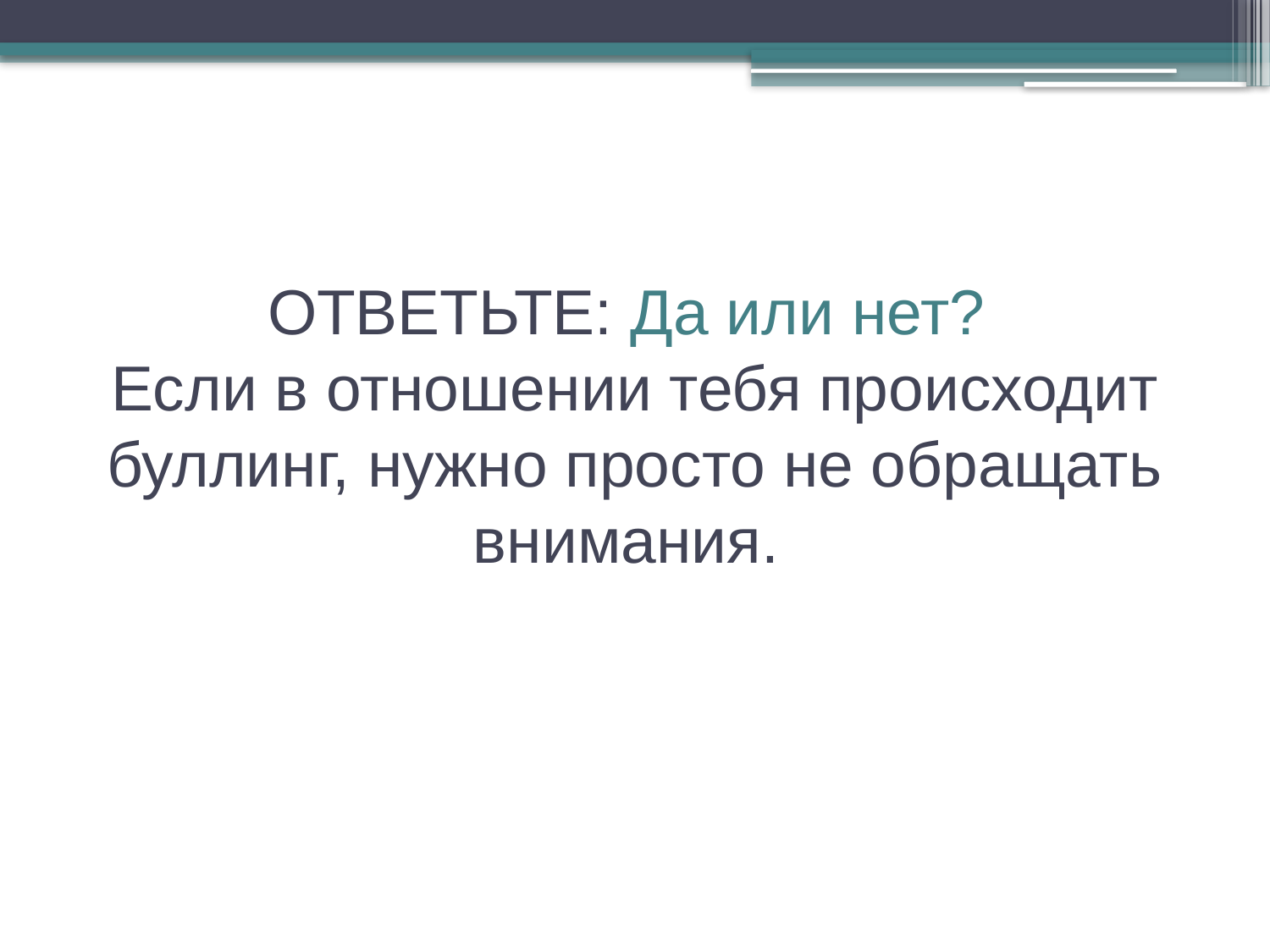

# ОТВЕТЬТЕ: Да или нет? Если в отношении тебя происходит буллинг, нужно просто не обращать внимания.